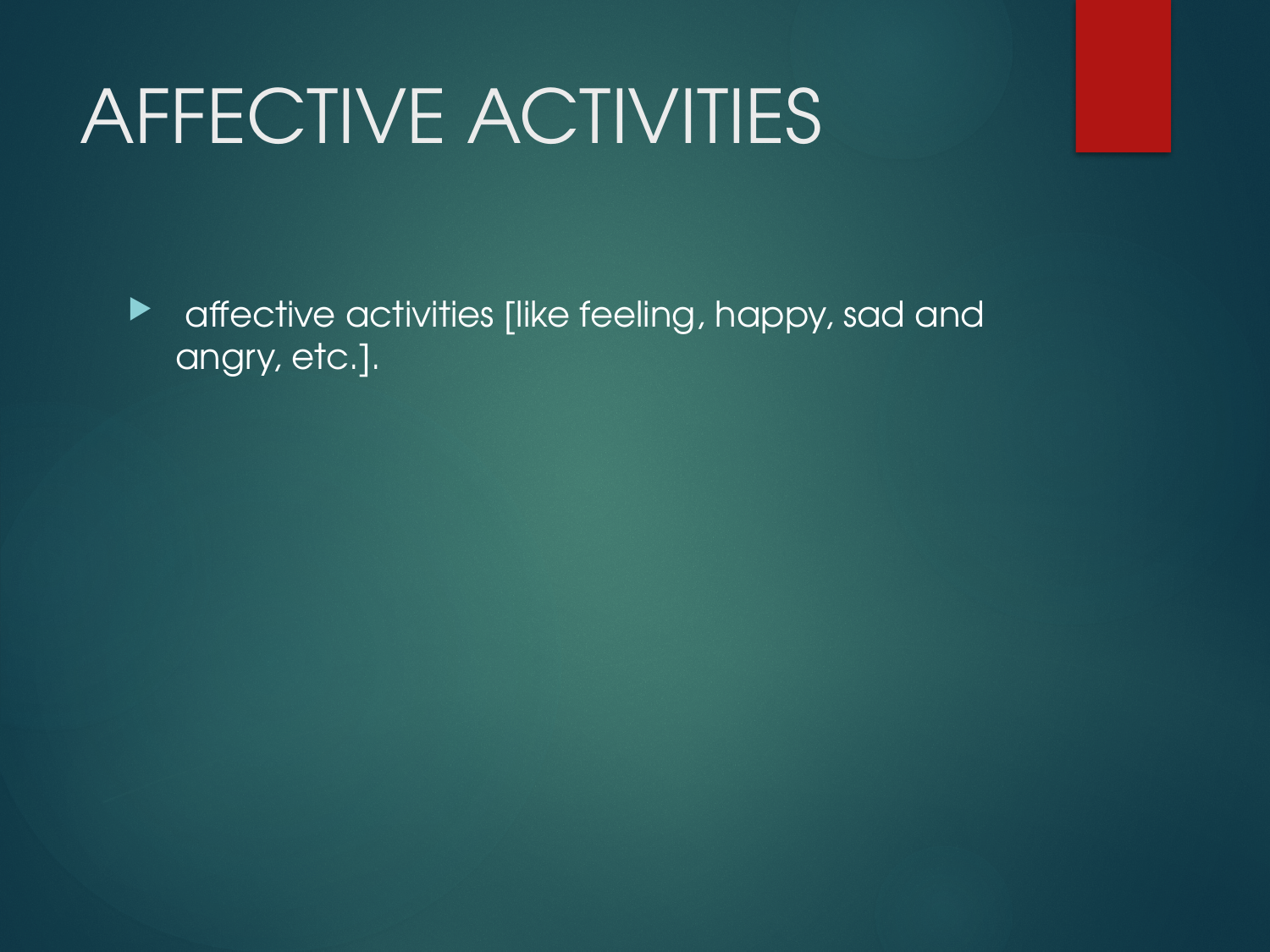

# AFFECTIVE ACTIVITIES
 affective activities [like feeling, happy, sad and angry, etc.].